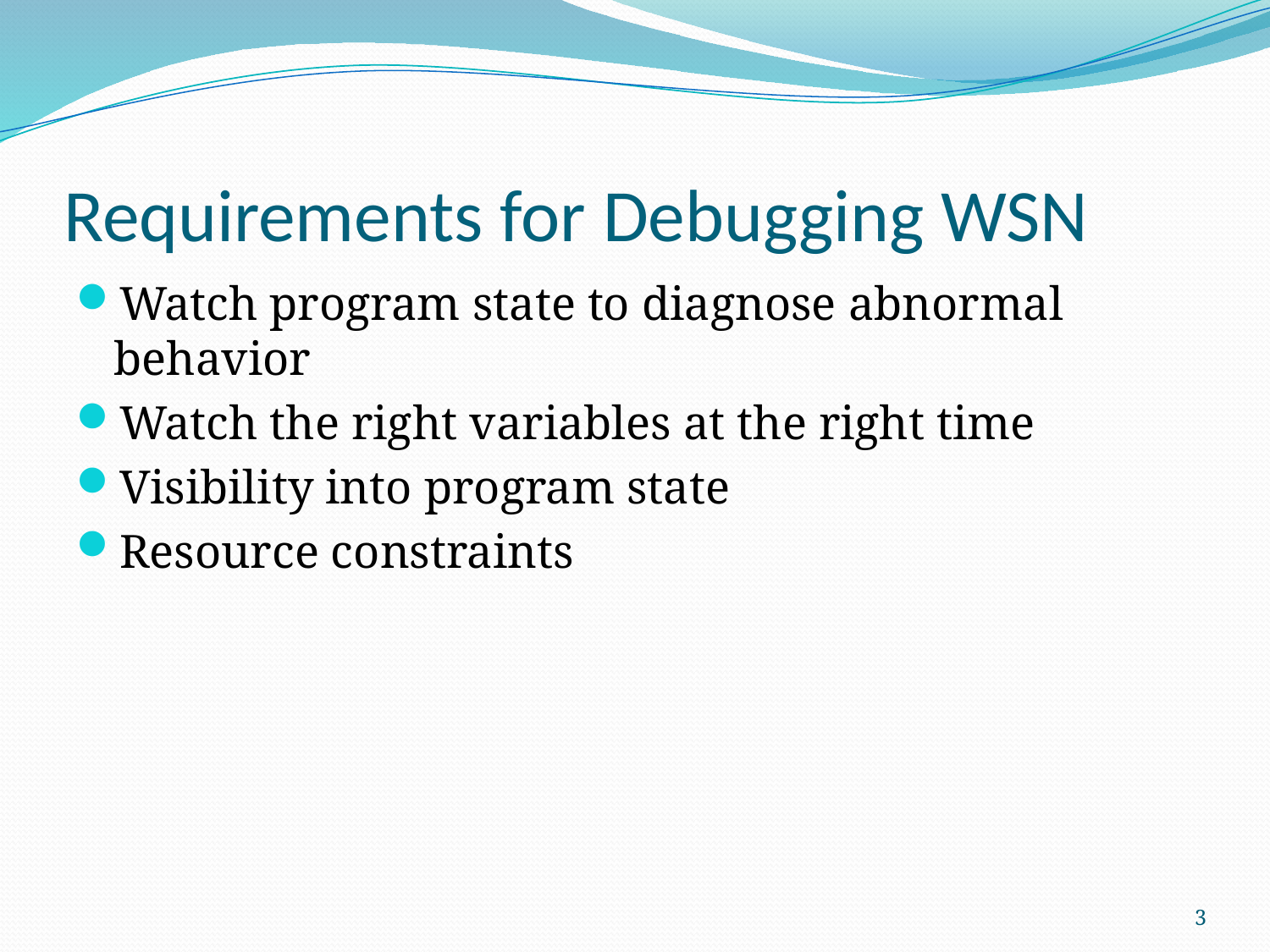

# Requirements for Debugging WSN
Watch program state to diagnose abnormal behavior
Watch the right variables at the right time
Visibility into program state
Resource constraints

3